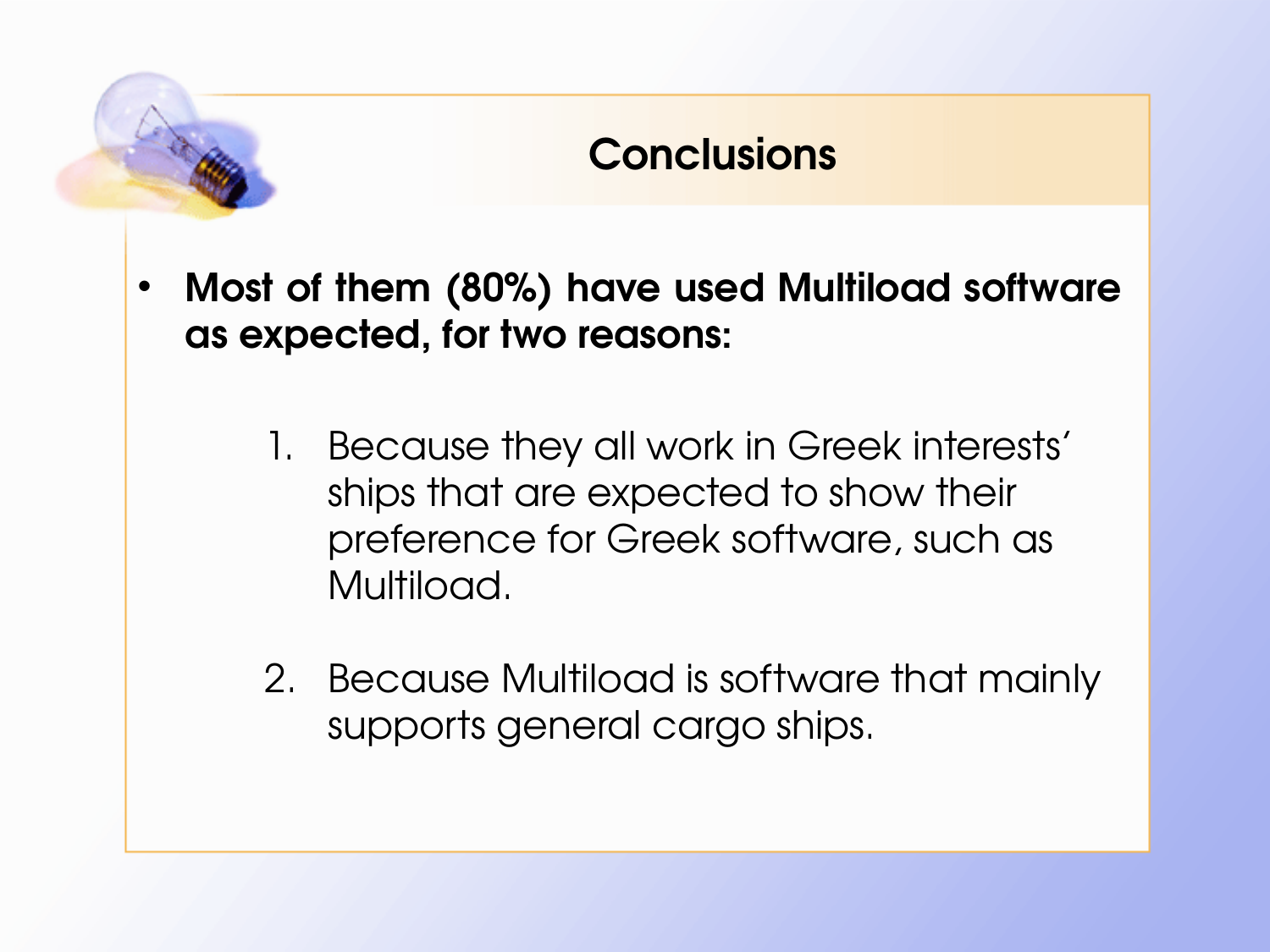

# Conclusions
Most of them (80%) have used Multiload software as expected, for two reasons:

Because they all work in Greek interests’ ships that are expected to show their preference for Greek software, such as Multiload.

Because Multiload is software that mainly supports general cargo ships.